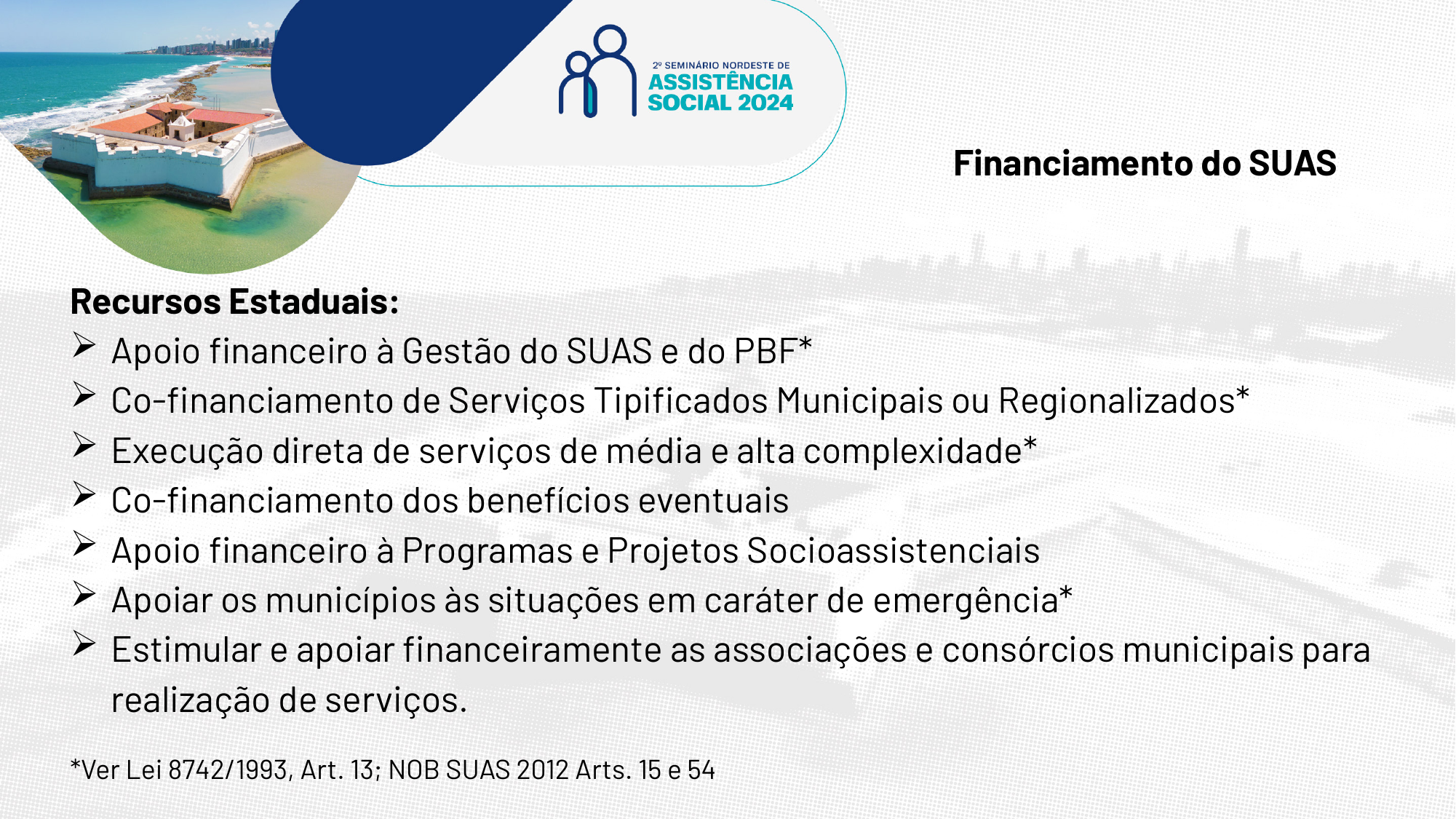

Financiamento do SUAS
Recursos Estaduais:
Apoio financeiro à Gestão do SUAS e do PBF*
Co-financiamento de Serviços Tipificados Municipais ou Regionalizados*
Execução direta de serviços de média e alta complexidade*
Co-financiamento dos benefícios eventuais
Apoio financeiro à Programas e Projetos Socioassistenciais
Apoiar os municípios às situações em caráter de emergência*
Estimular e apoiar financeiramente as associações e consórcios municipais para realização de serviços.

*Ver Lei 8742/1993, Art. 13; NOB SUAS 2012 Arts. 15 e 54